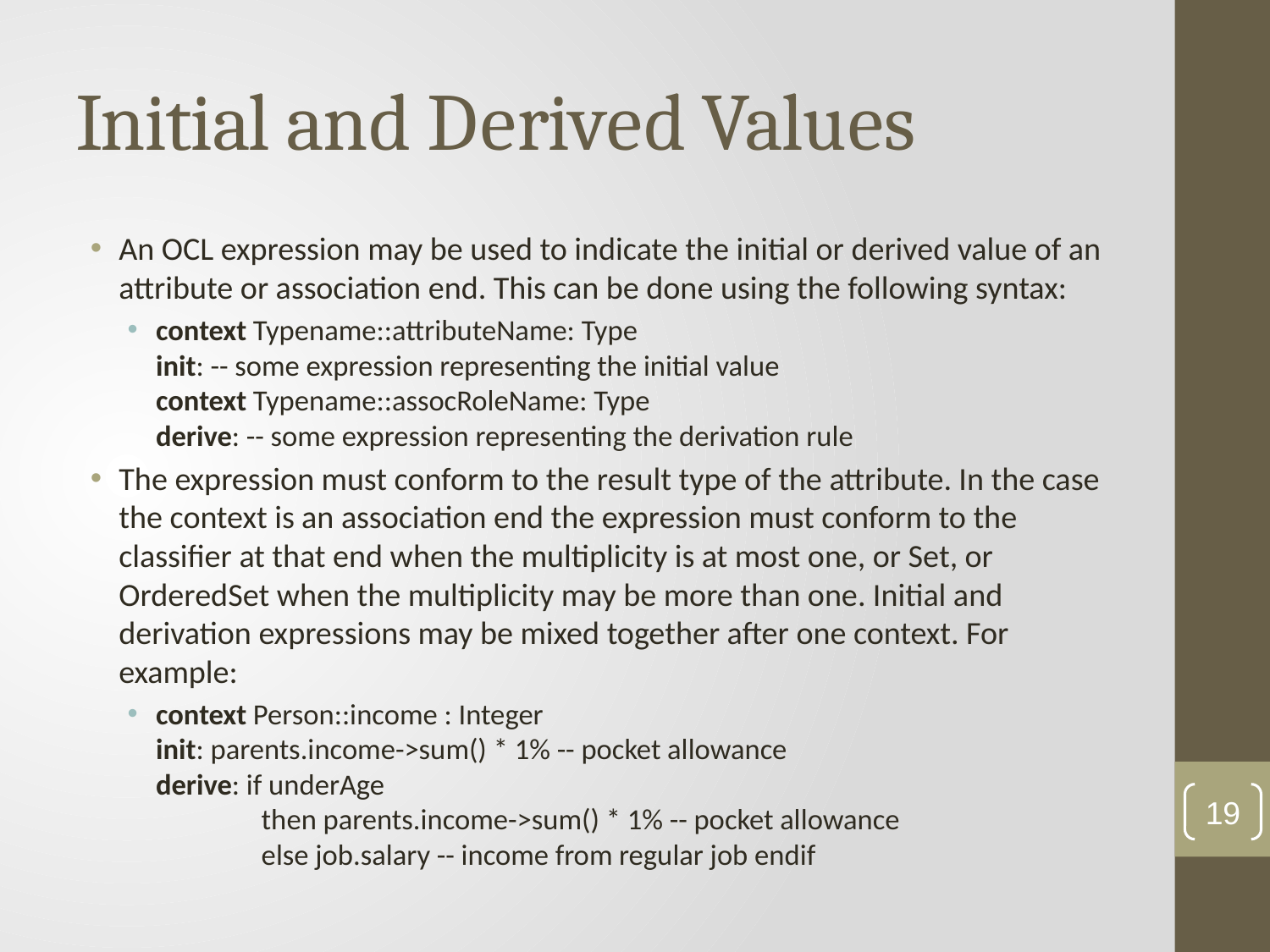

# Initial and Derived Values
An OCL expression may be used to indicate the initial or derived value of an attribute or association end. This can be done using the following syntax:
context Typename::attributeName: Type
init: -- some expression representing the initial value
context Typename::assocRoleName: Type
derive: -- some expression representing the derivation rule
The expression must conform to the result type of the attribute. In the case the context is an association end the expression must conform to the classifier at that end when the multiplicity is at most one, or Set, or OrderedSet when the multiplicity may be more than one. Initial and derivation expressions may be mixed together after one context. For example:
context Person::income : Integer
init: parents.income->sum() * 1% -- pocket allowance
derive: if underAge
	then parents.income->sum() * 1% -- pocket allowance
	else job.salary -- income from regular job endif
19